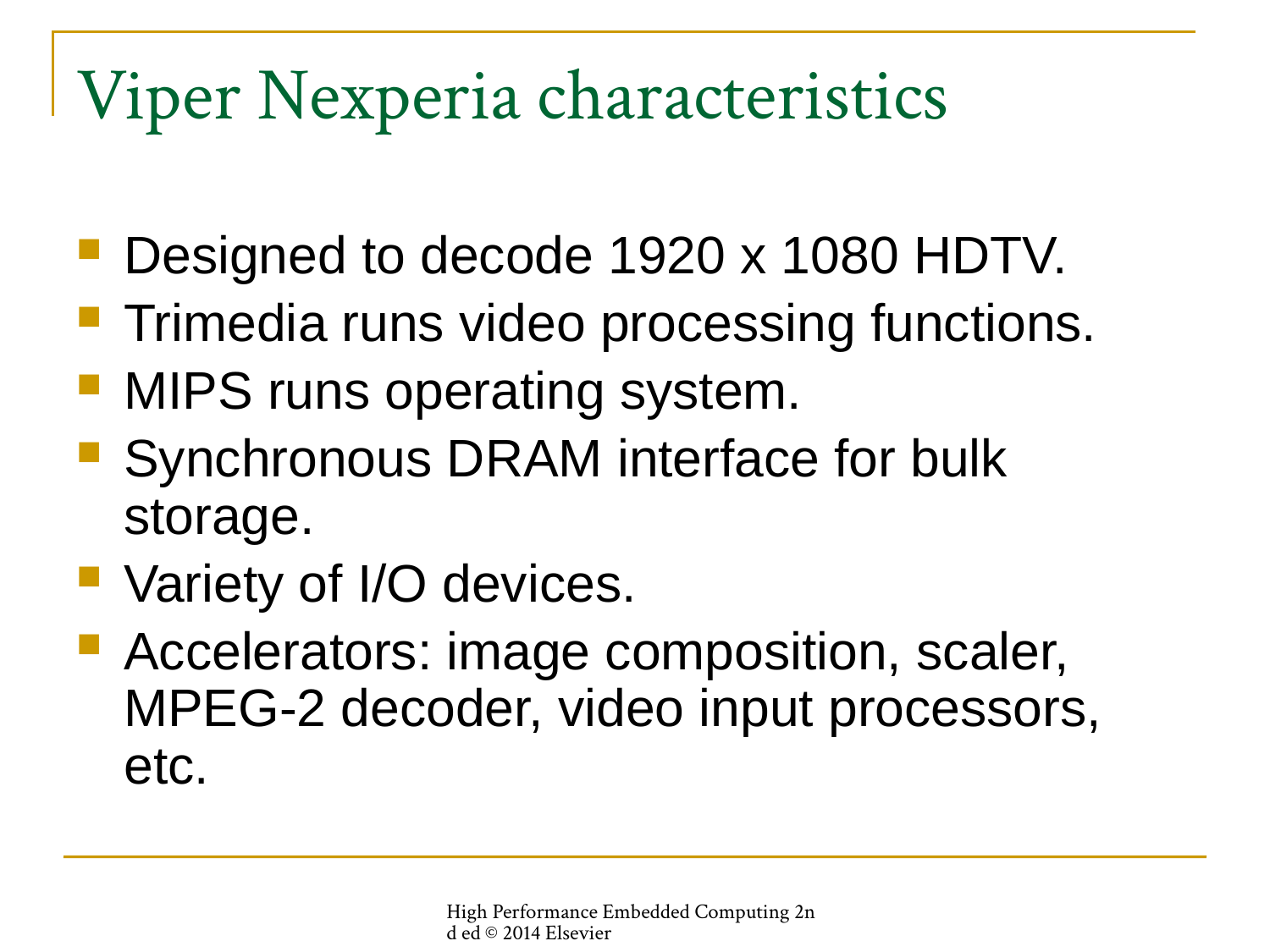

# Viper Nexperia characteristics
Designed to decode 1920 x 1080 HDTV.
Trimedia runs video processing functions.
MIPS runs operating system.
Synchronous DRAM interface for bulk storage.
Variety of I/O devices.
Accelerators: image composition, scaler, MPEG-2 decoder, video input processors, etc.
High Performance Embedded Computing 2nd ed © 2014 Elsevier